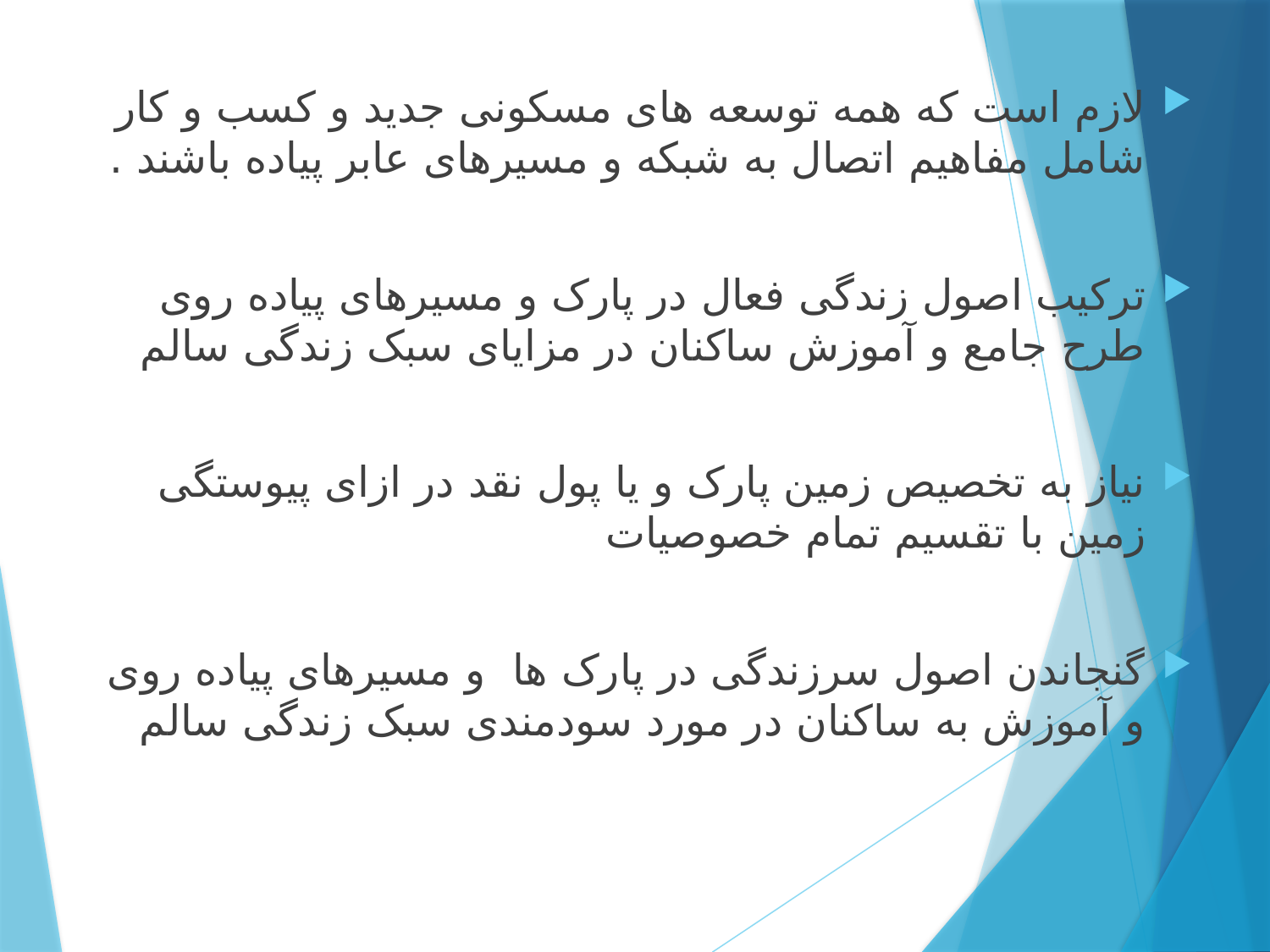

لازم است که همه توسعه های مسکونی جدید و کسب و کار شامل مفاهیم اتصال به شبکه و مسیرهای عابر پیاده باشند .

ترکیب اصول زندگی فعال در پارک و مسیرهای پیاده روی طرح جامع و آموزش ساکنان در مزایای سبک زندگی سالم

نیاز به تخصیص زمین پارک و یا پول نقد در ازای پیوستگی زمین با تقسیم تمام خصوصیات

گنجاندن اصول سرزندگی در پارک ها  و مسیرهای پیاده روی و آموزش به ساکنان در مورد سودمندی سبک زندگی سالم